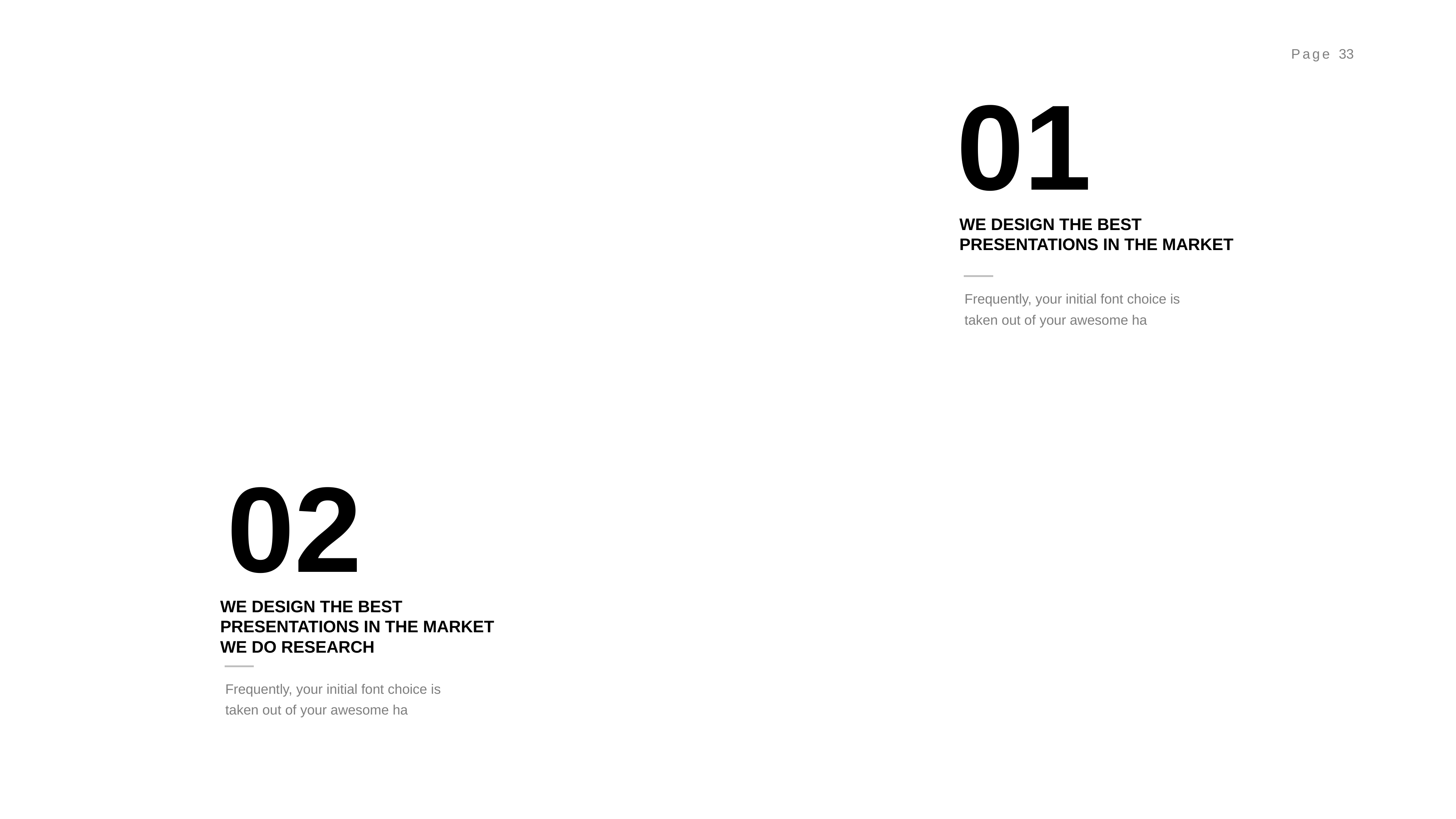

01
WE DESIGN THE BEST
PRESENTATIONS IN THE MARKET
Frequently, your initial font choice is taken out of your awesome ha

02
WE DESIGN THE BEST
PRESENTATIONS IN THE MARKET
WE DO RESEARCH
Frequently, your initial font choice is taken out of your awesome ha